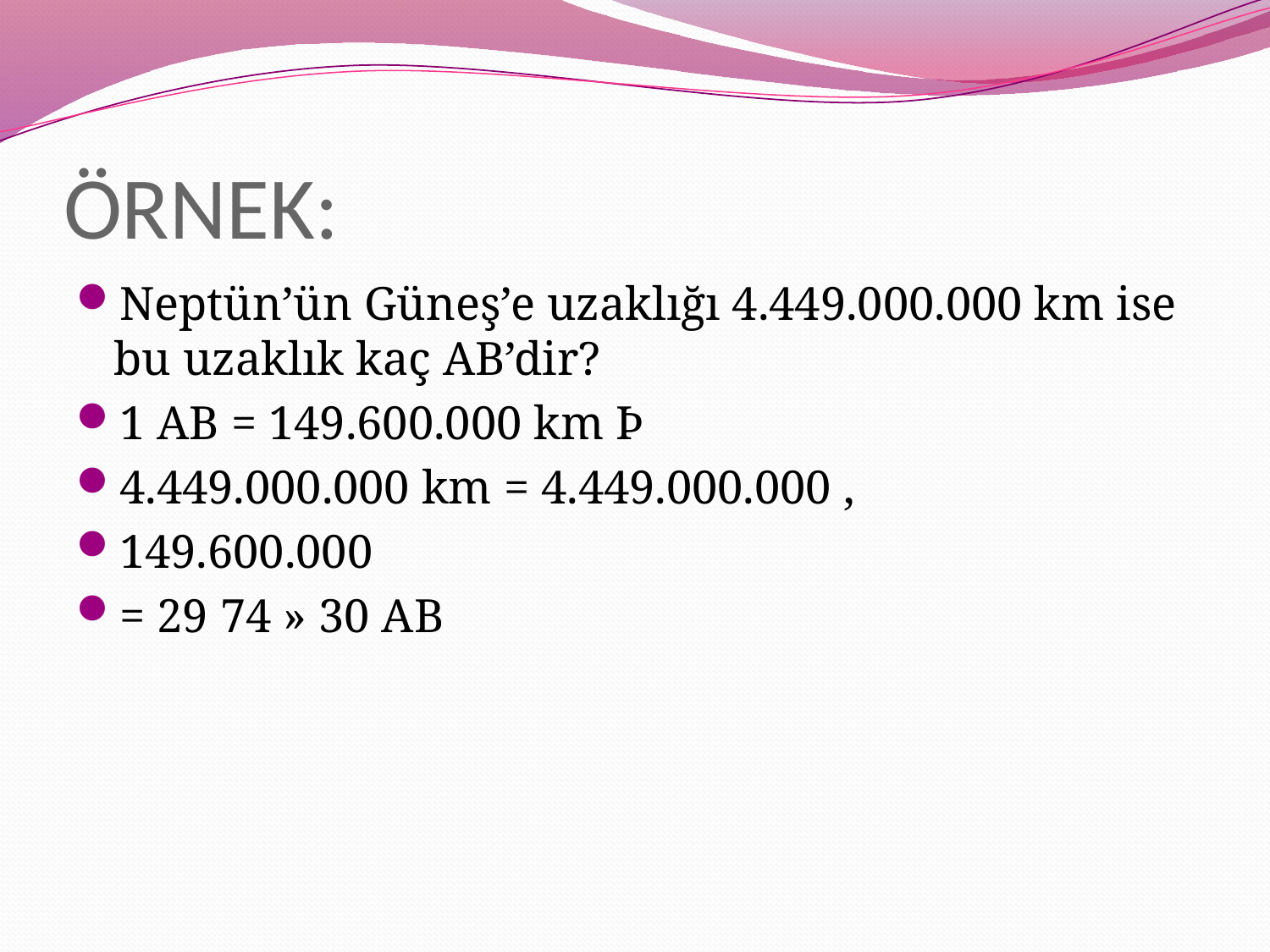

# ÖRNEK:
Neptün’ün Güneş’e uzaklığı 4.449.000.000 km ise bu uzaklık kaç AB’dir?
1 AB = 149.600.000 km Þ
4.449.000.000 km = 4.449.000.000 ,
149.600.000
= 29 74 » 30 AB